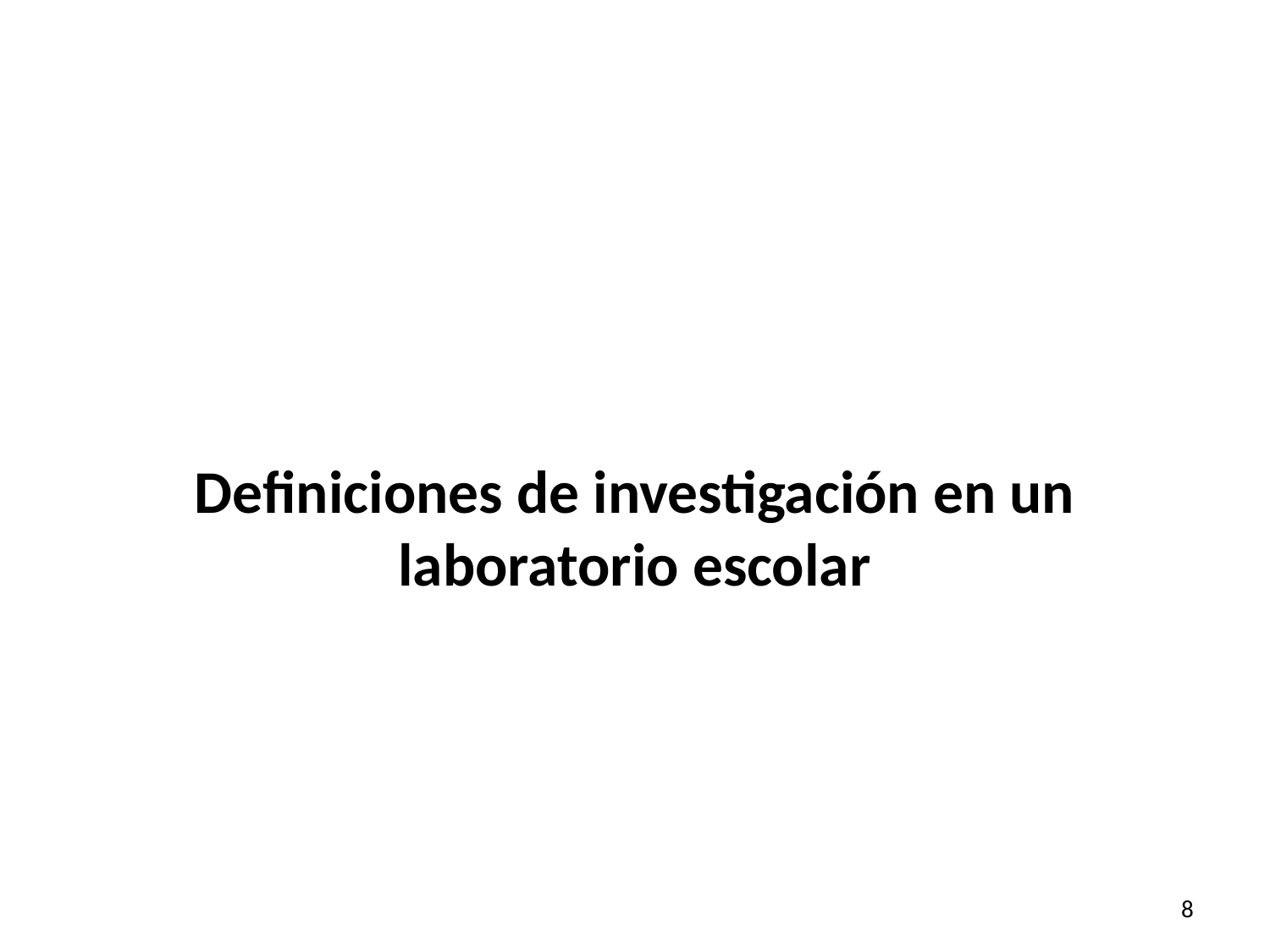

# Definiciones de investigación en un laboratorio escolar
8